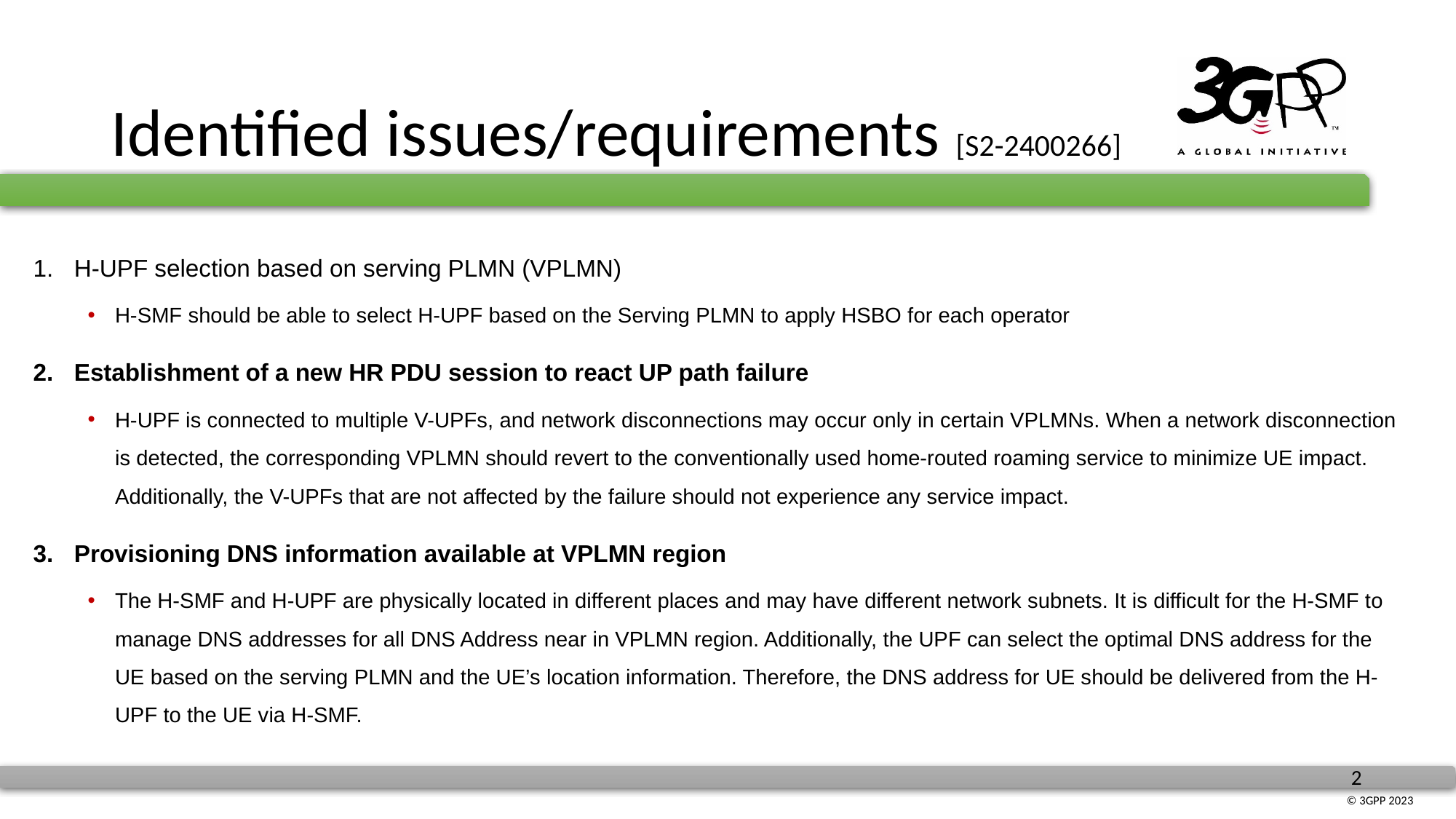

# Identified issues/requirements [S2-2400266]
H-UPF selection based on serving PLMN (VPLMN)
H-SMF should be able to select H-UPF based on the Serving PLMN to apply HSBO for each operator
Establishment of a new HR PDU session to react UP path failure
H-UPF is connected to multiple V-UPFs, and network disconnections may occur only in certain VPLMNs. When a network disconnection is detected, the corresponding VPLMN should revert to the conventionally used home-routed roaming service to minimize UE impact. Additionally, the V-UPFs that are not affected by the failure should not experience any service impact.
Provisioning DNS information available at VPLMN region
The H-SMF and H-UPF are physically located in different places and may have different network subnets. It is difficult for the H-SMF to manage DNS addresses for all DNS Address near in VPLMN region. Additionally, the UPF can select the optimal DNS address for the UE based on the serving PLMN and the UE’s location information. Therefore, the DNS address for UE should be delivered from the H-UPF to the UE via H-SMF.